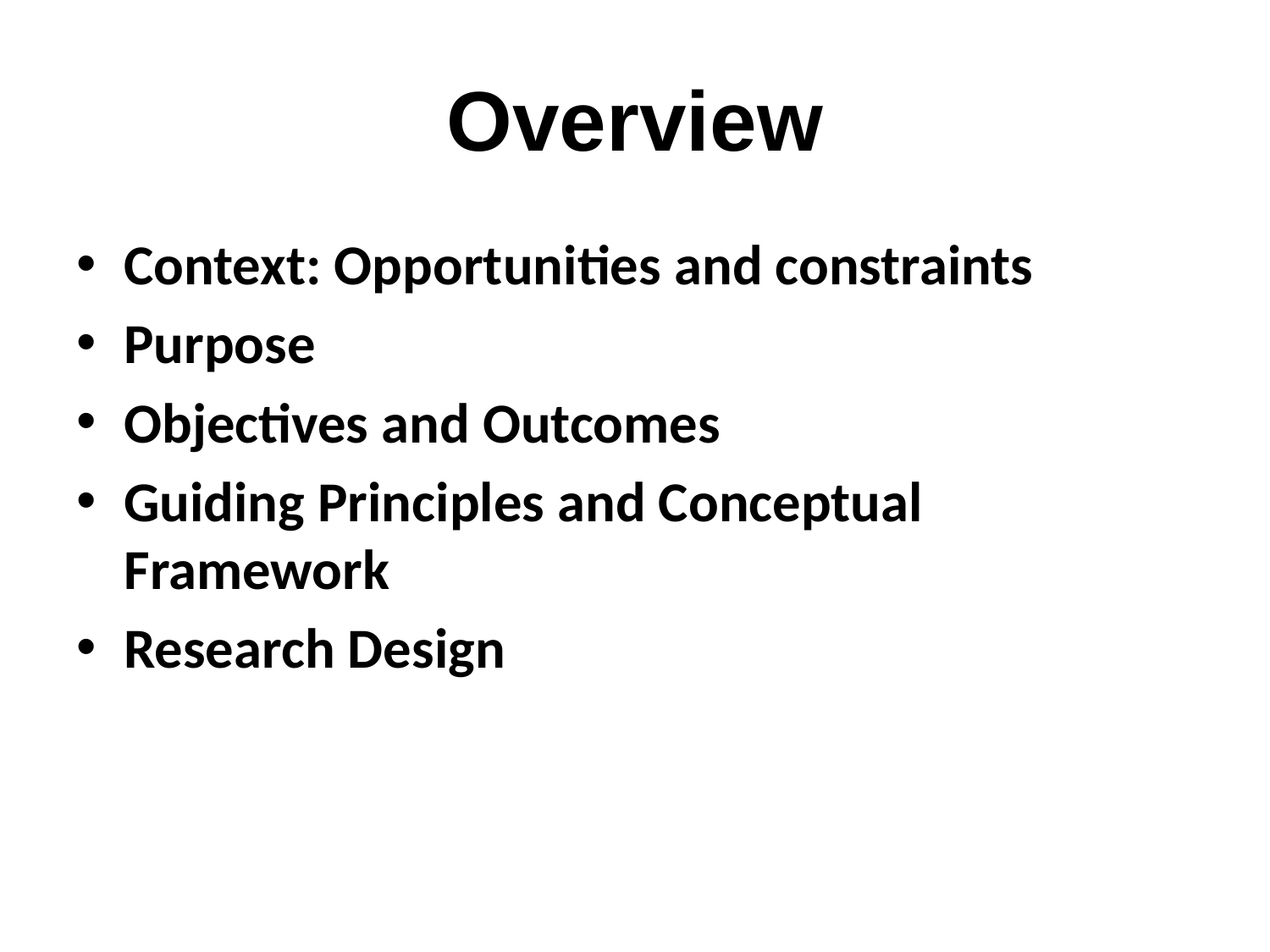

# Overview
Context: Opportunities and constraints
Purpose
Objectives and Outcomes
Guiding Principles and Conceptual Framework
Research Design